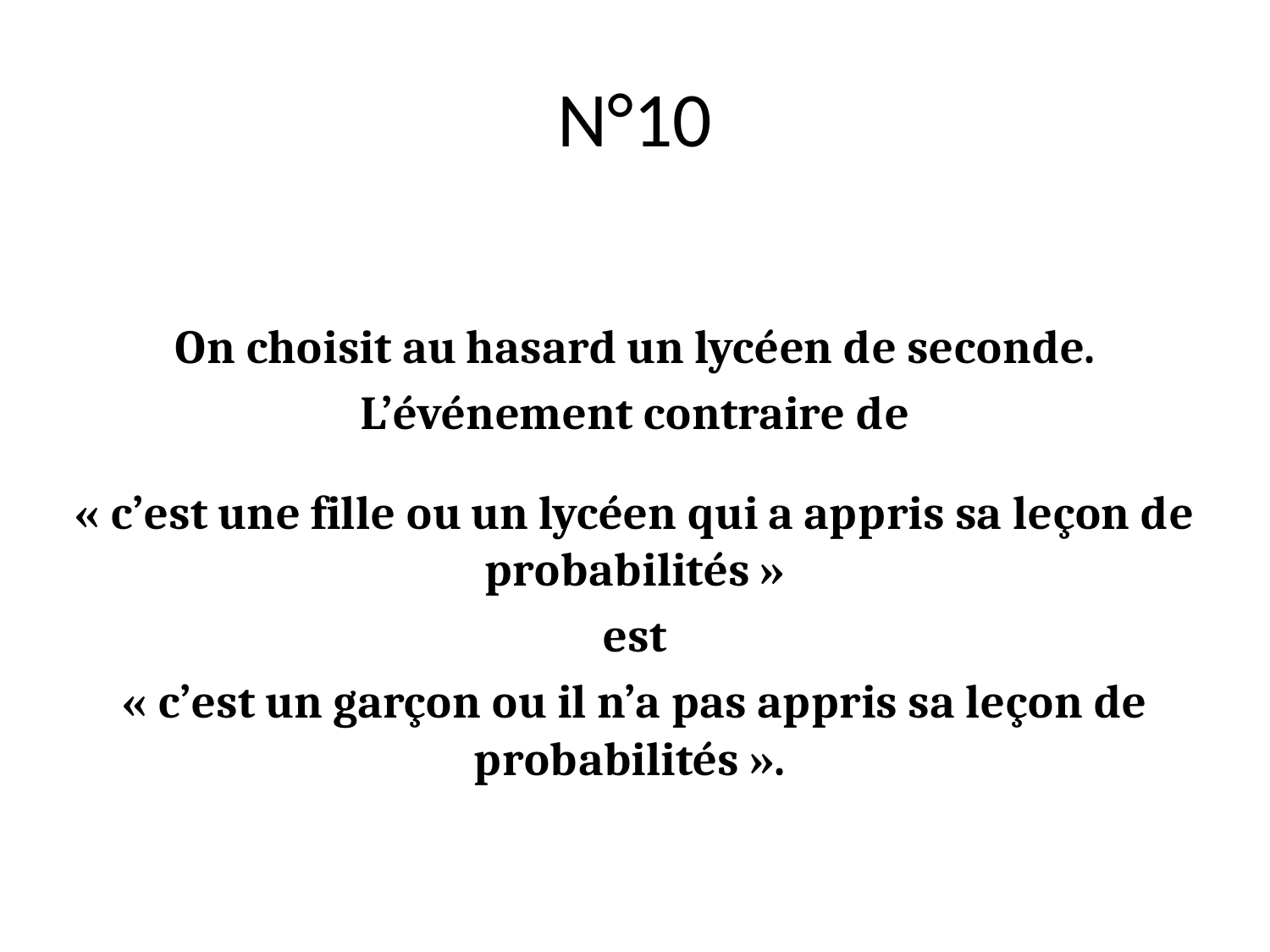

# N°10

On choisit au hasard un lycéen de seconde.
L’événement contraire de

« c’est une fille ou un lycéen qui a appris sa leçon de probabilités »
est
« c’est un garçon ou il n’a pas appris sa leçon de probabilités ».